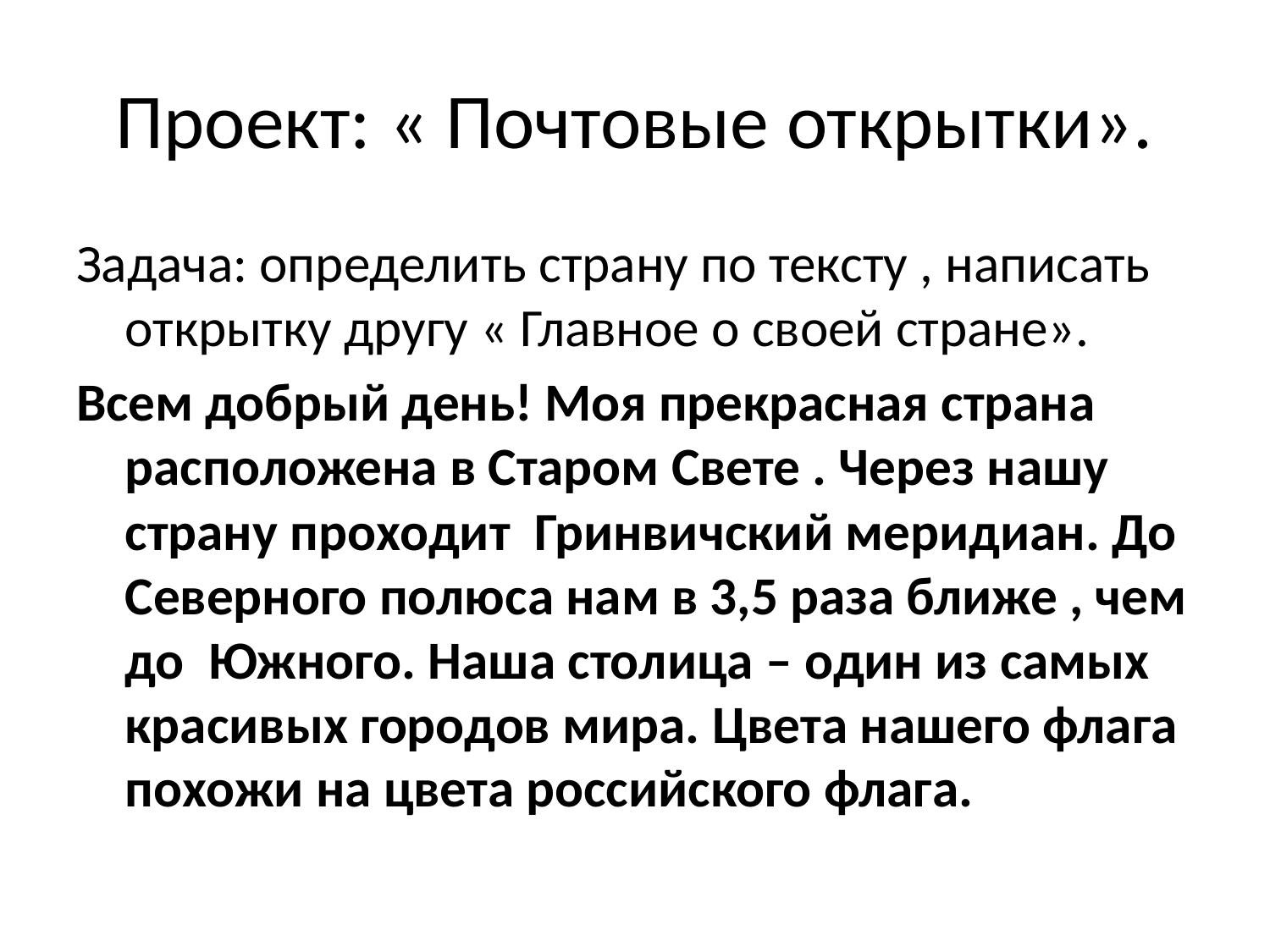

# Проект: « Почтовые открытки».
Задача: определить страну по тексту , написать открытку другу « Главное о своей стране».
Всем добрый день! Моя прекрасная страна расположена в Старом Свете . Через нашу страну проходит  Гринвичский меридиан. До Северного полюса нам в 3,5 раза ближе , чем до  Южного. Наша столица – один из самых красивых городов мира. Цвета нашего флага похожи на цвета российского флага.